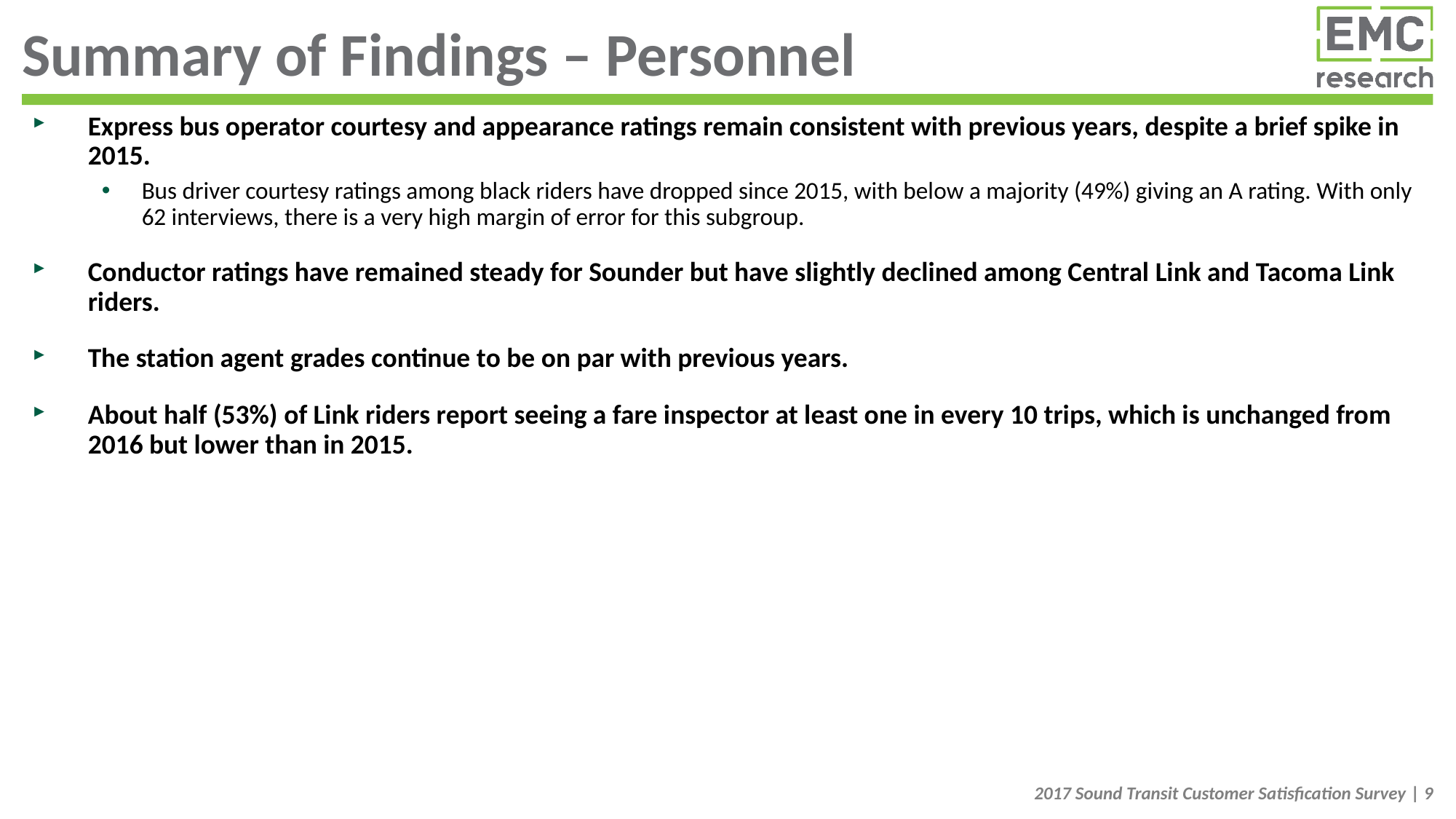

# Summary of Findings – Personnel
Express bus operator courtesy and appearance ratings remain consistent with previous years, despite a brief spike in 2015.
Bus driver courtesy ratings among black riders have dropped since 2015, with below a majority (49%) giving an A rating. With only 62 interviews, there is a very high margin of error for this subgroup.
Conductor ratings have remained steady for Sounder but have slightly declined among Central Link and Tacoma Link riders.
The station agent grades continue to be on par with previous years.
About half (53%) of Link riders report seeing a fare inspector at least one in every 10 trips, which is unchanged from 2016 but lower than in 2015.